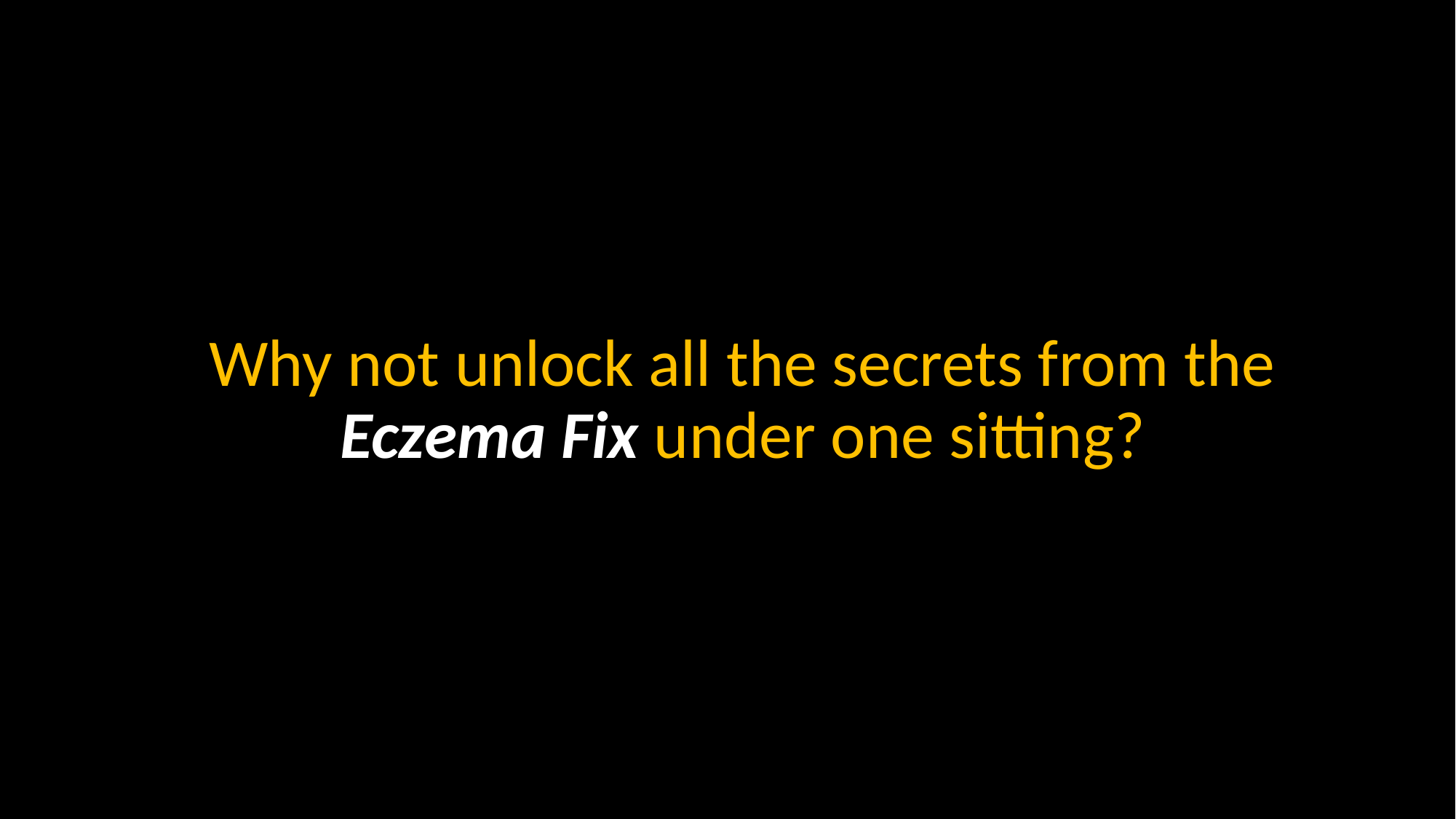

Why not unlock all the secrets from the Eczema Fix under one sitting?